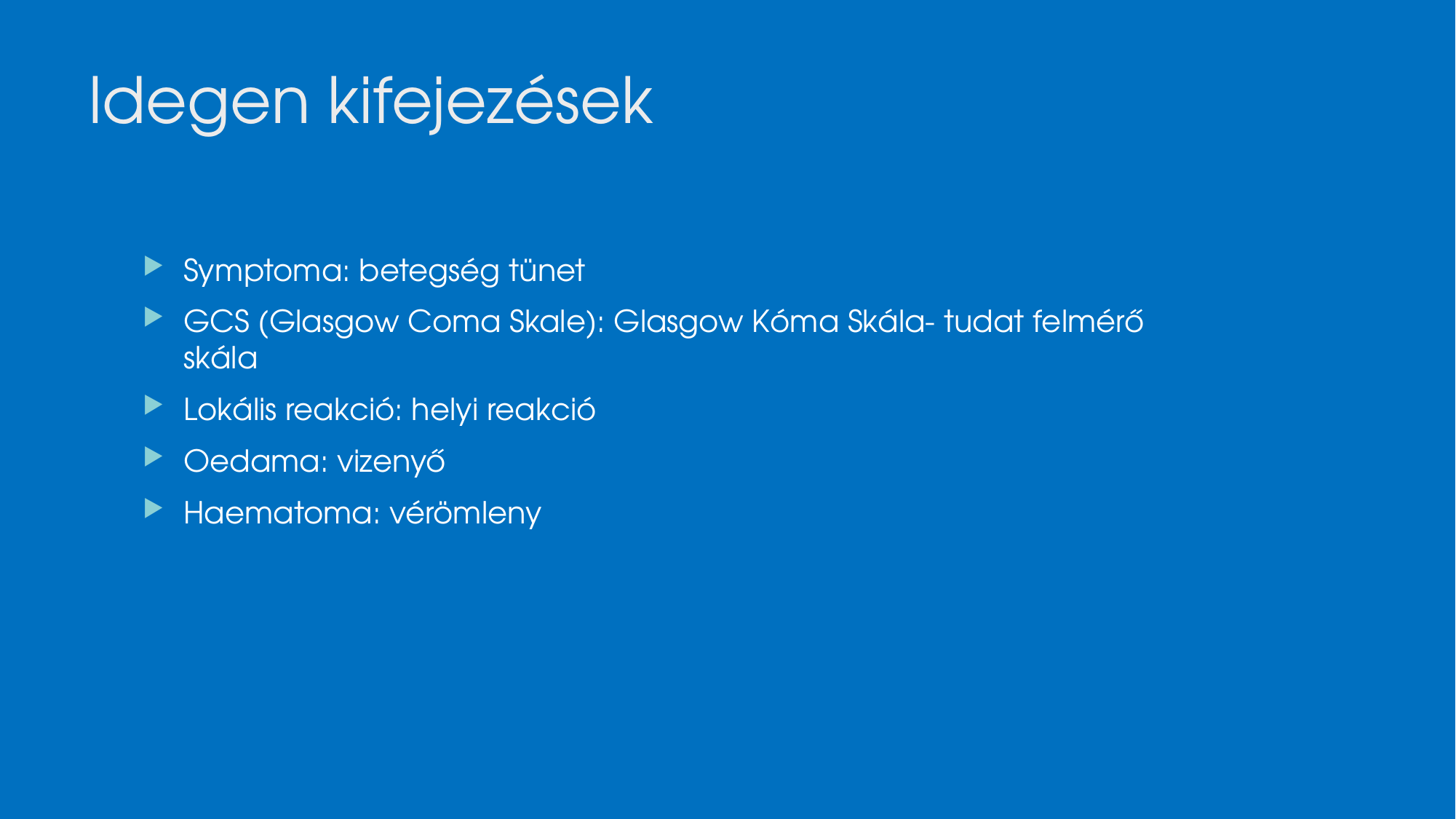

# Idegen kifejezések
Symptoma: betegség tünet
GCS (Glasgow Coma Skale): Glasgow Kóma Skála- tudat felmérő skála
Lokális reakció: helyi reakció
Oedama: vizenyő
Haematoma: vérömleny